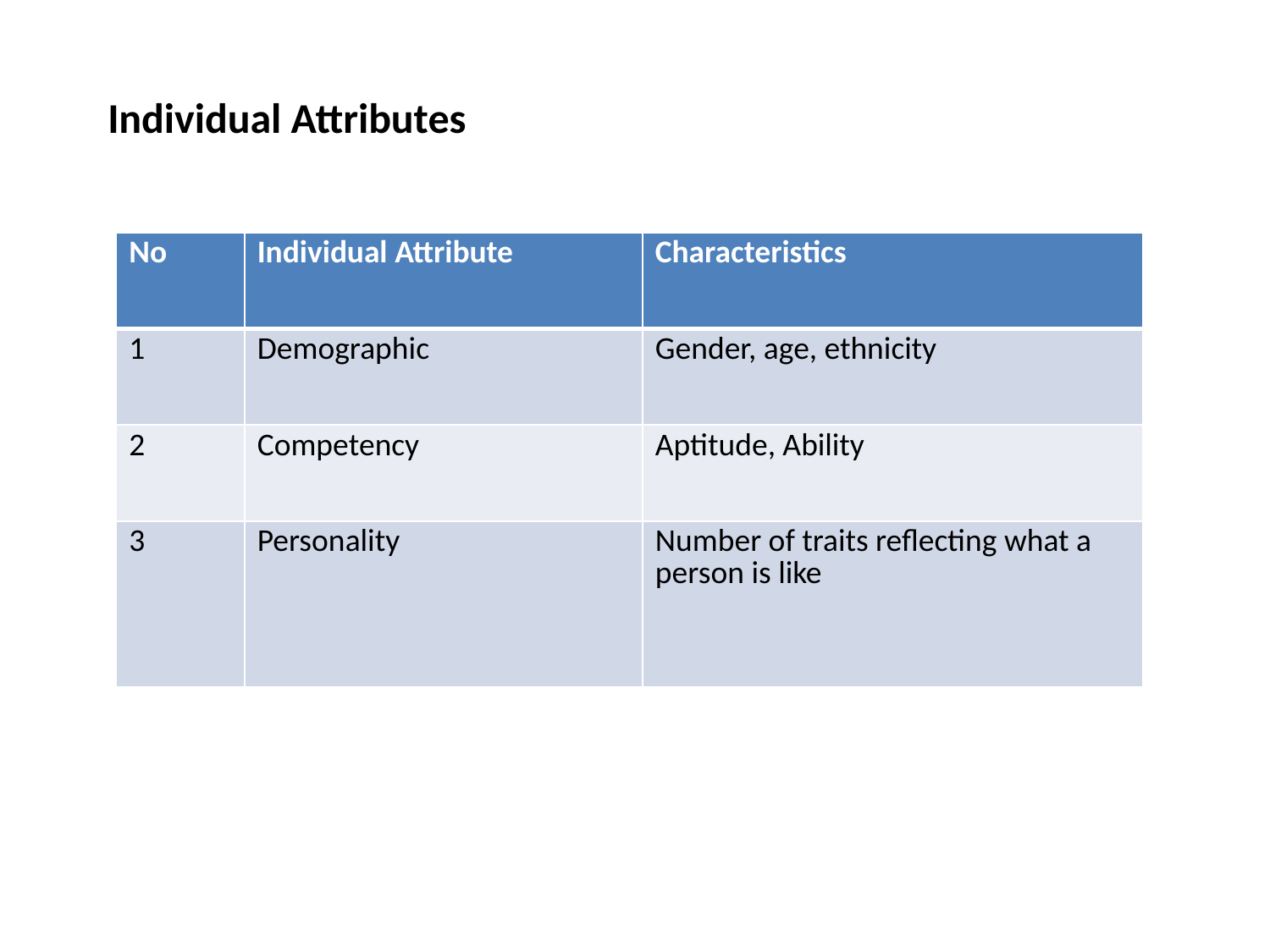

Individual Attributes
| No | Individual Attribute | Characteristics |
| --- | --- | --- |
| 1 | Demographic | Gender, age, ethnicity |
| 2 | Competency | Aptitude, Ability |
| 3 | Personality | Number of traits reflecting what a person is like |